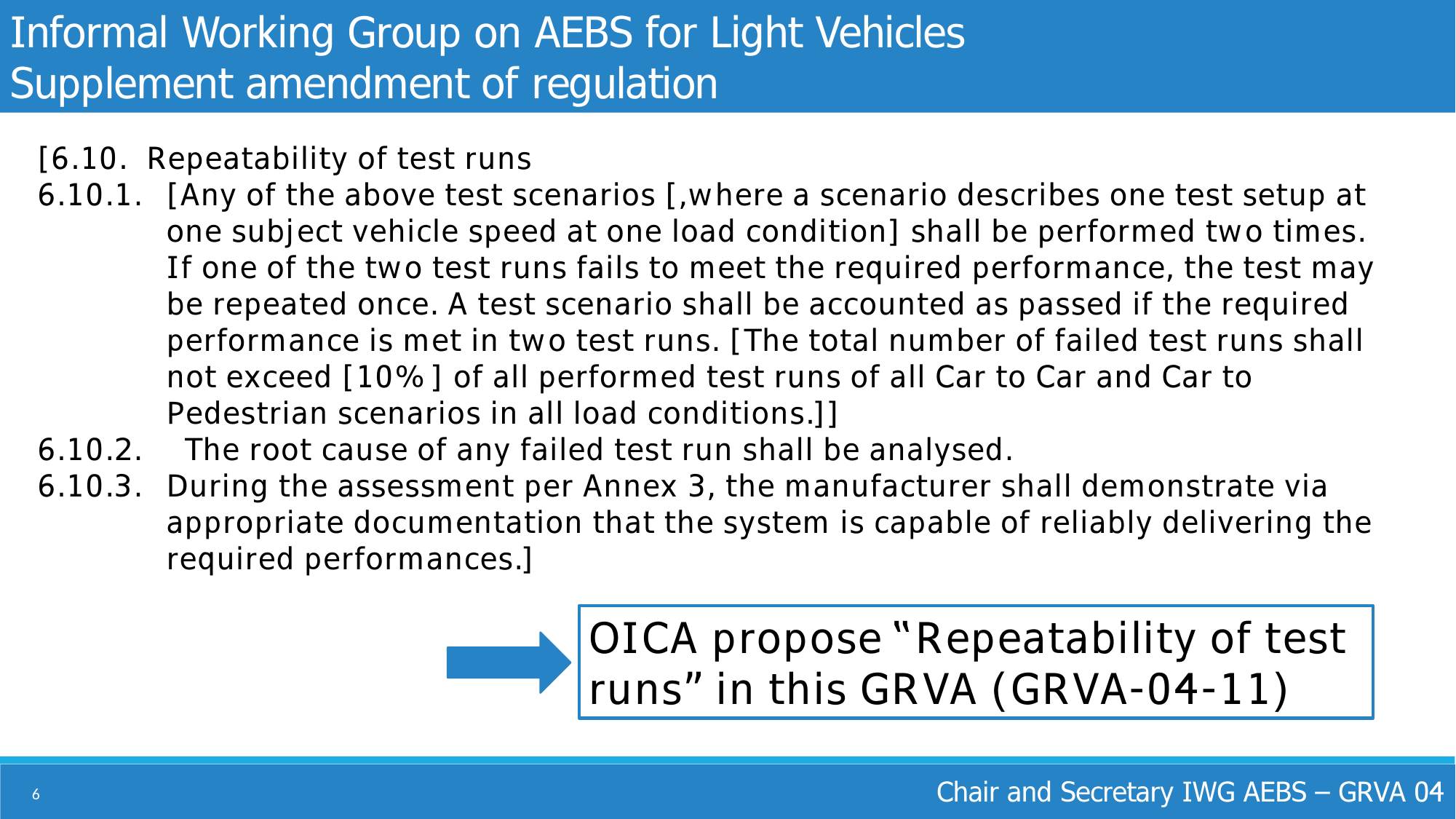

Informal Working Group on AEBS for Light Vehicles
Supplement amendment of regulation
[6.10.	Repeatability of test runs
6.10.1.	[Any of the above test scenarios [,where a scenario describes one test setup at one subject vehicle speed at one load condition] shall be performed two times. If one of the two test runs fails to meet the required performance, the test may be repeated once. A test scenario shall be accounted as passed if the required performance is met in two test runs. [The total number of failed test runs shall not exceed [10%] of all performed test runs of all Car to Car and Car to Pedestrian scenarios in all load conditions.]]
6.10.2.	　The root cause of any failed test run shall be analysed.
6.10.3.	During the assessment per Annex 3, the manufacturer shall demonstrate via appropriate documentation that the system is capable of reliably delivering the required performances.]
OICA propose “Repeatability of test runs” in this GRVA (GRVA-04-11)

Chair and Secretary IWG AEBS – GRVA 04
6